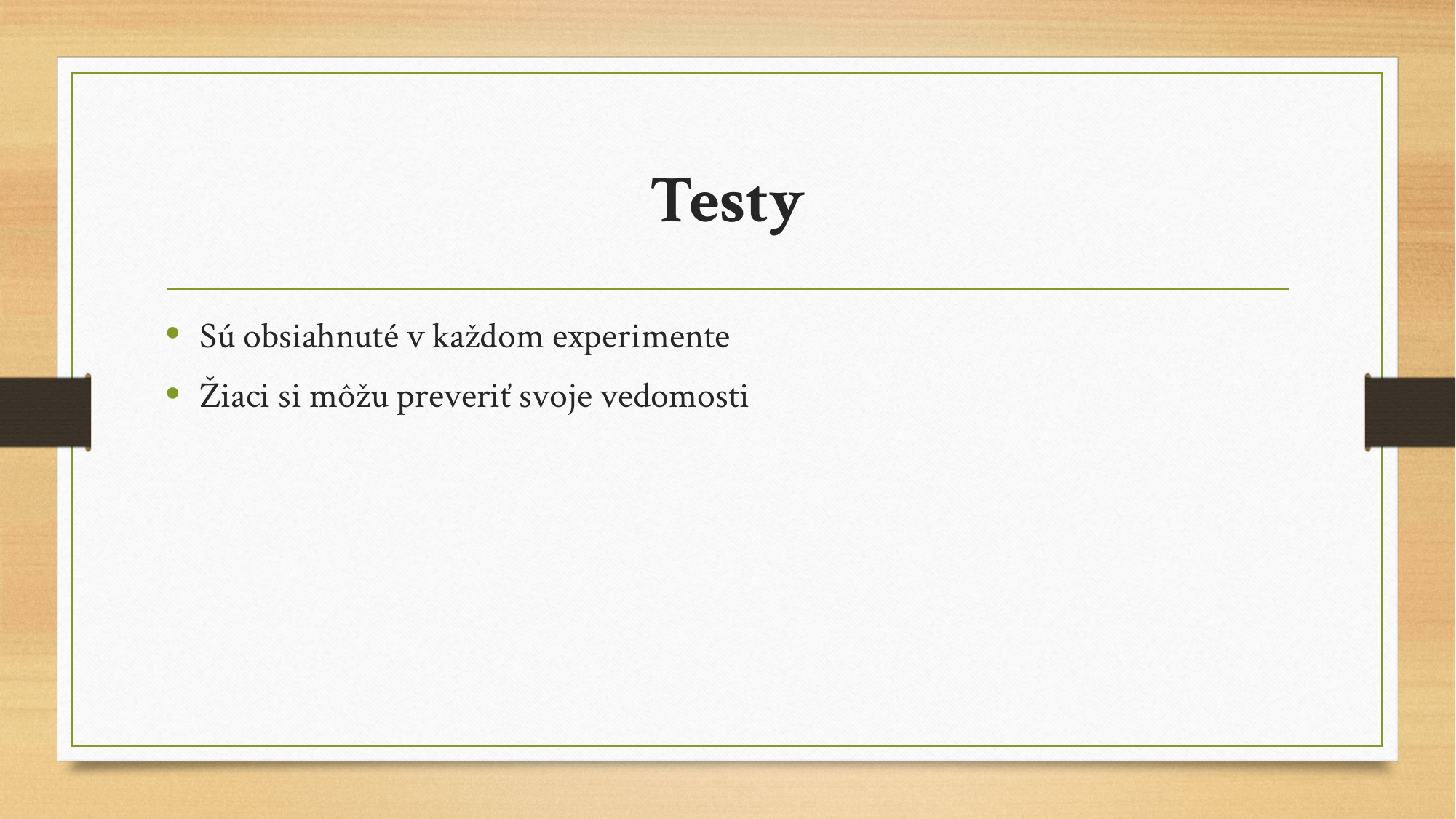

# Testy
Sú obsiahnuté v každom experimente
Žiaci si môžu preveriť svoje vedomosti